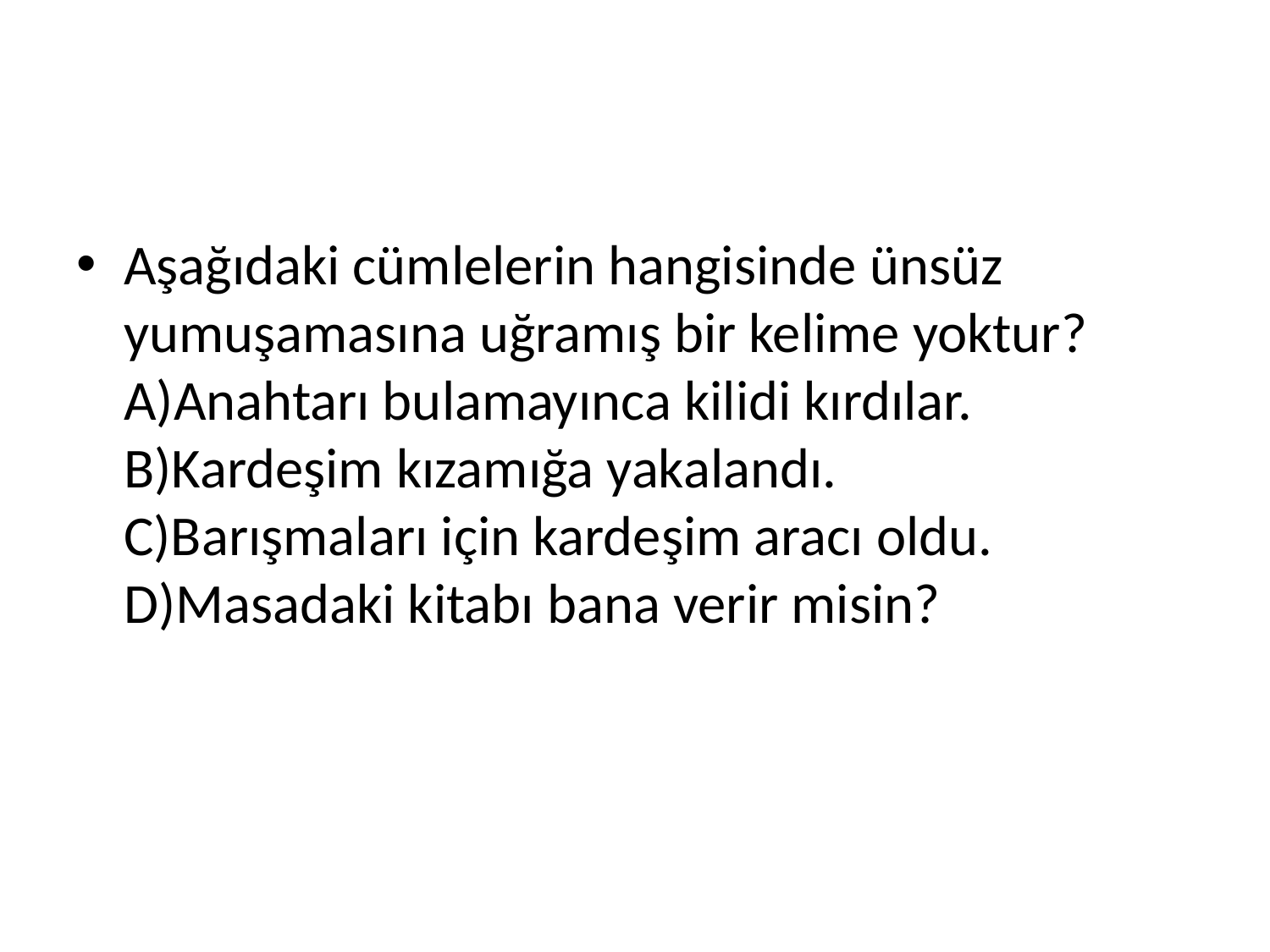

#
Aşağıdaki cümlelerin hangisinde ünsüz yumuşamasına uğramış bir kelime yoktur? 
A)Anahtarı bulamayınca kilidi kırdılar. 
B)Kardeşim kızamığa yakalandı. 
C)Barışmaları için kardeşim aracı oldu. 
D)Masadaki kitabı bana verir misin?